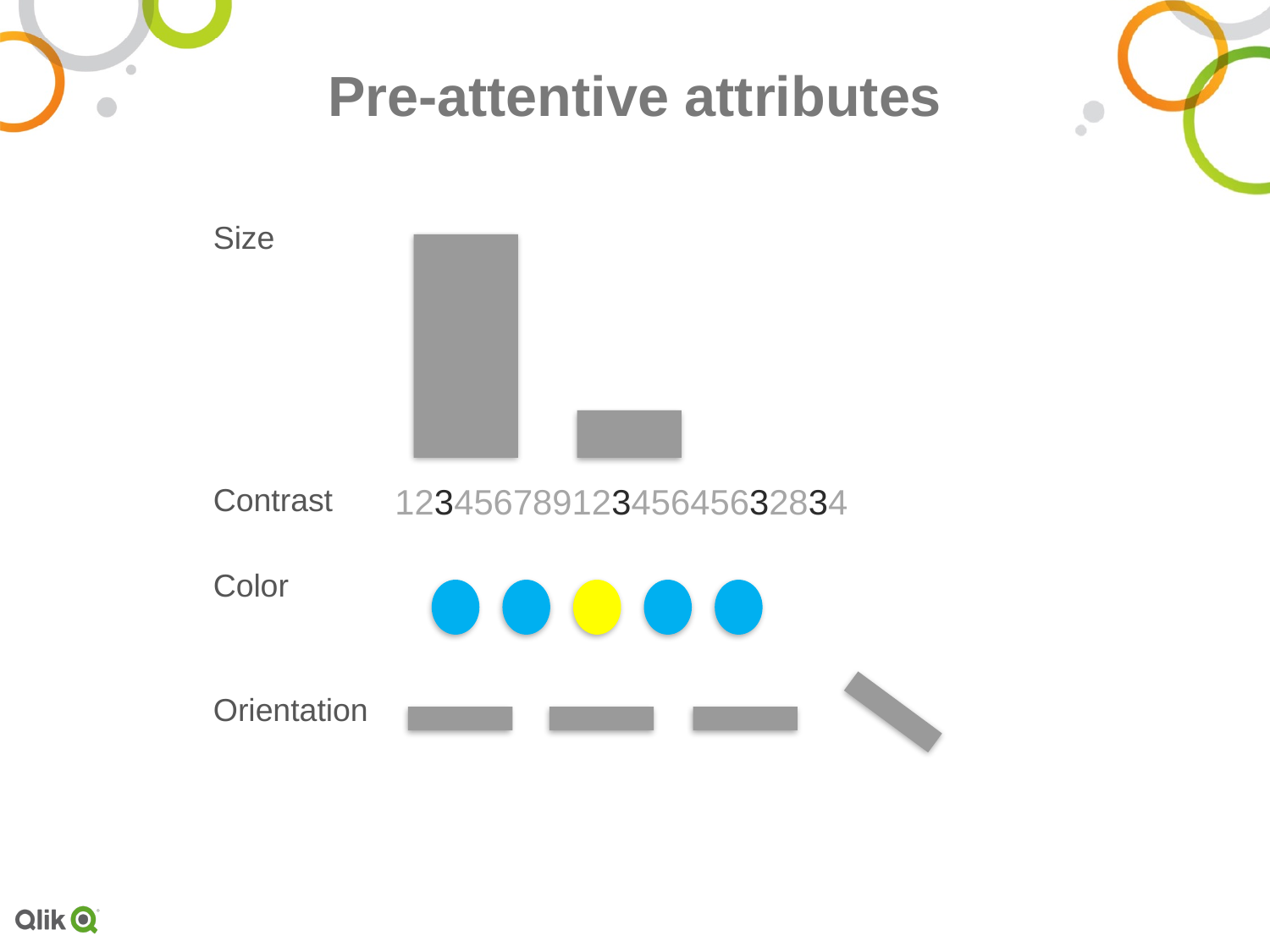

# Pre-attentive attributes
| Size |  |
| --- | --- |
| Contrast | 12345678912345645632834 |
| Color |  |
| Orientation |  |